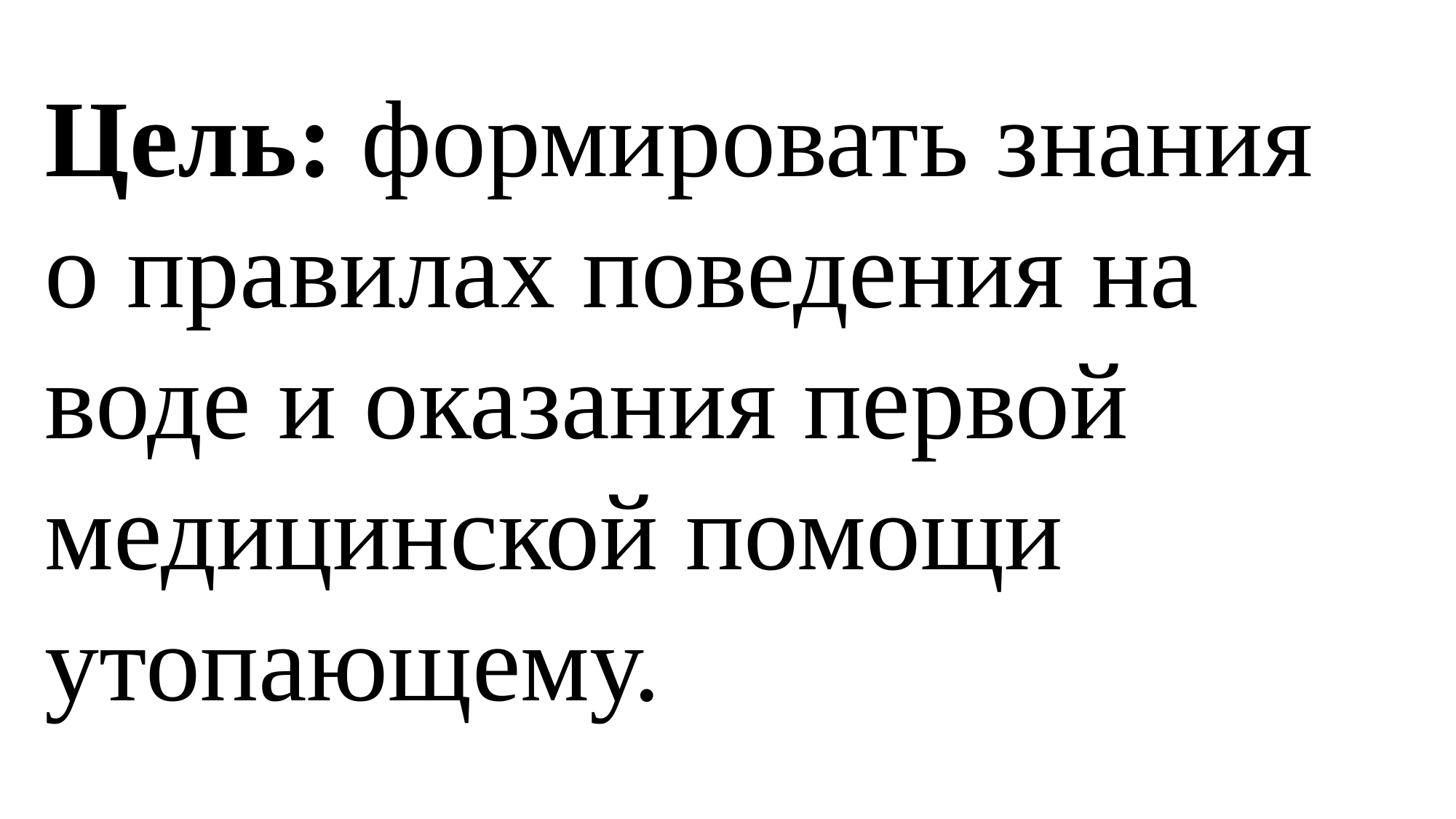

Цель: формировать знания о правилах поведения на воде и оказания первой медицинской помощи утопающему.